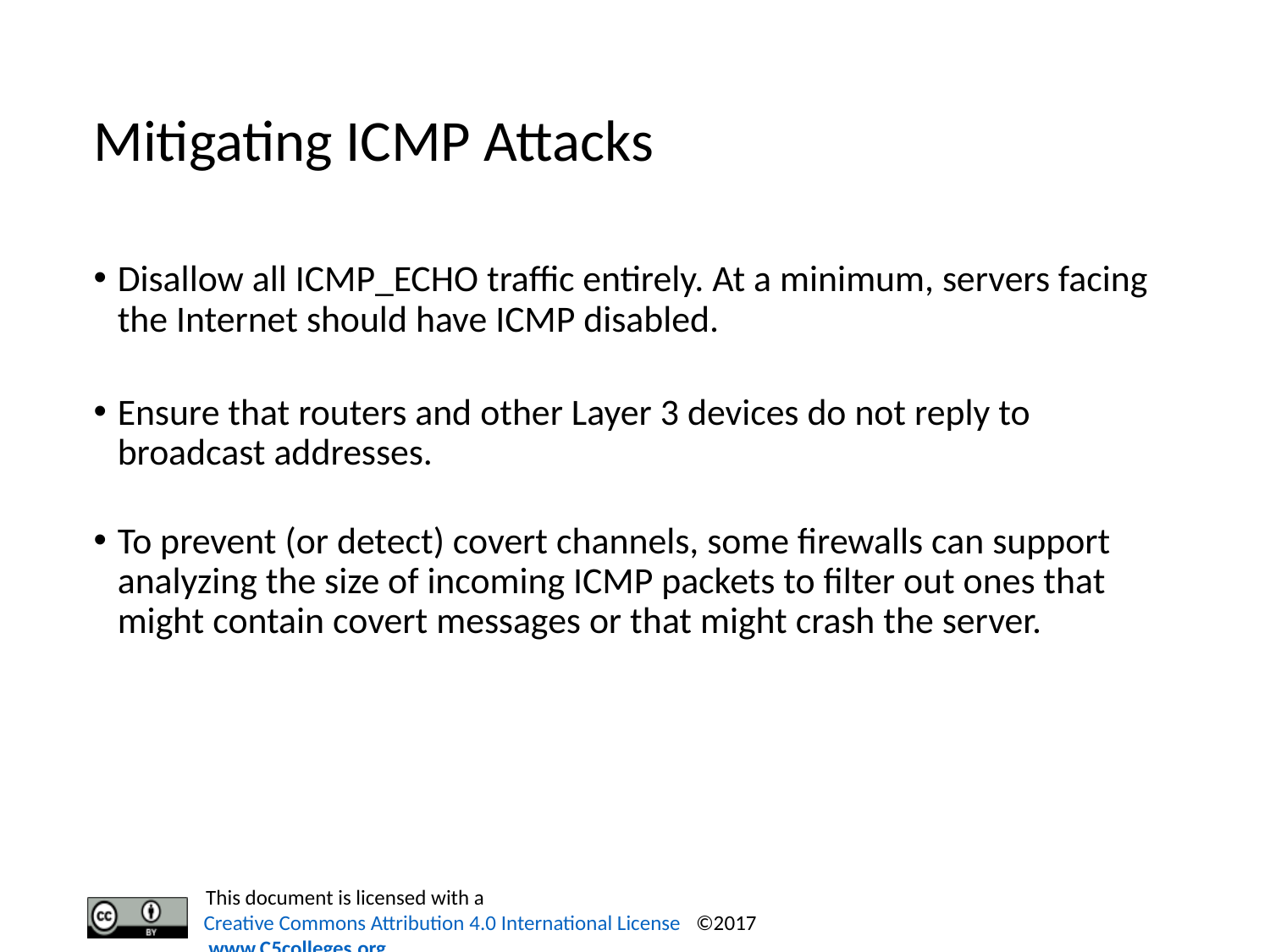

# Mitigating ICMP Attacks
Disallow all ICMP_ECHO traffic entirely. At a minimum, servers facing the Internet should have ICMP disabled.
Ensure that routers and other Layer 3 devices do not reply to broadcast addresses.
To prevent (or detect) covert channels, some firewalls can support analyzing the size of incoming ICMP packets to filter out ones that might contain covert messages or that might crash the server.